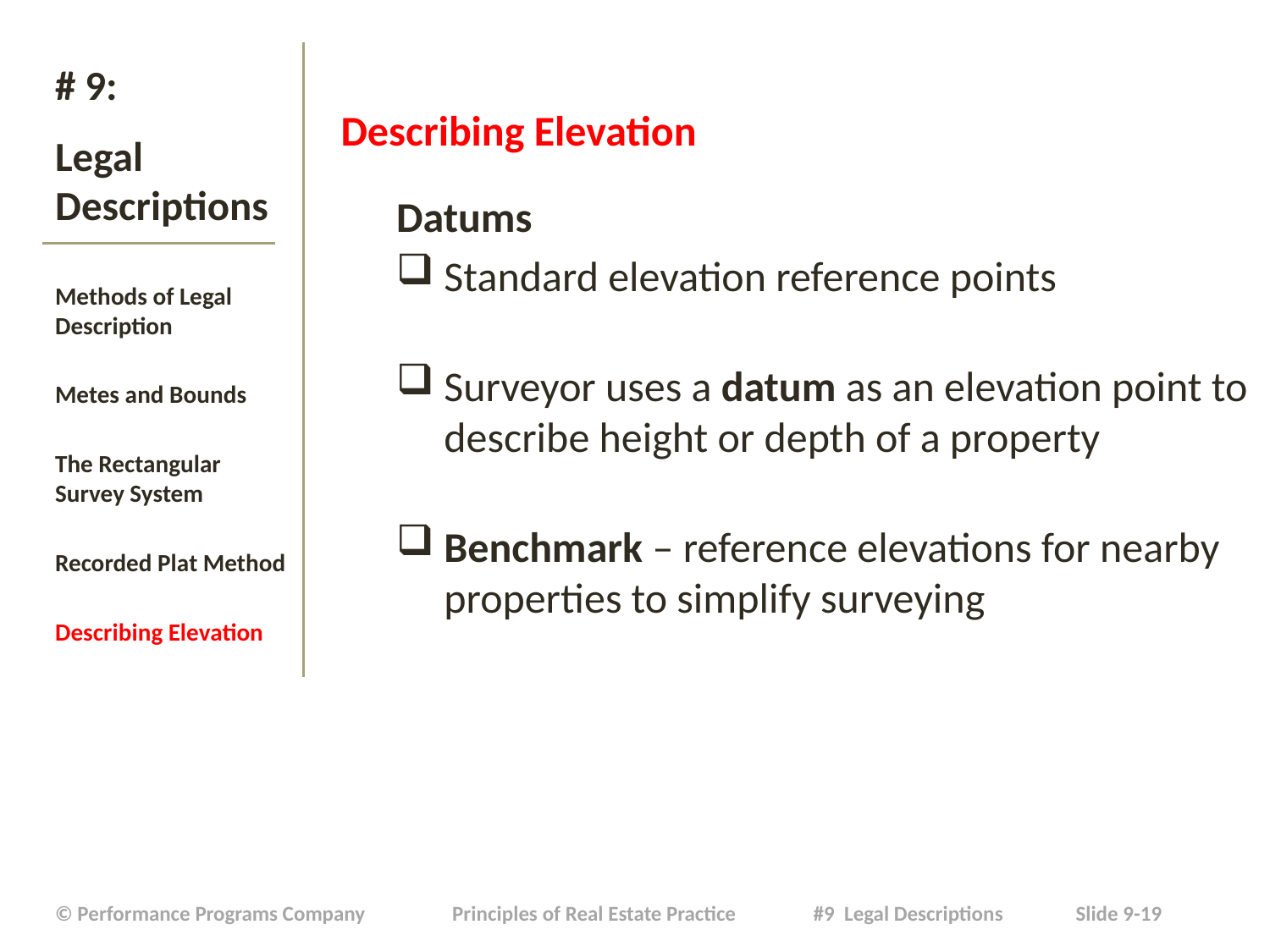

Describing Elevation

Datums
Standard elevation reference points
Surveyor uses a datum as an elevation point to describe height or depth of a property
Benchmark – reference elevations for nearby properties to simplify surveying

# # 9: Legal Descriptions

Methods of Legal Description

Metes and Bounds

The Rectangular Survey System

Recorded Plat Method

Describing Elevation

| © Performance Programs Company Principles of Real Estate Practice #9 Legal Descriptions Slide 9-19 |
| --- |